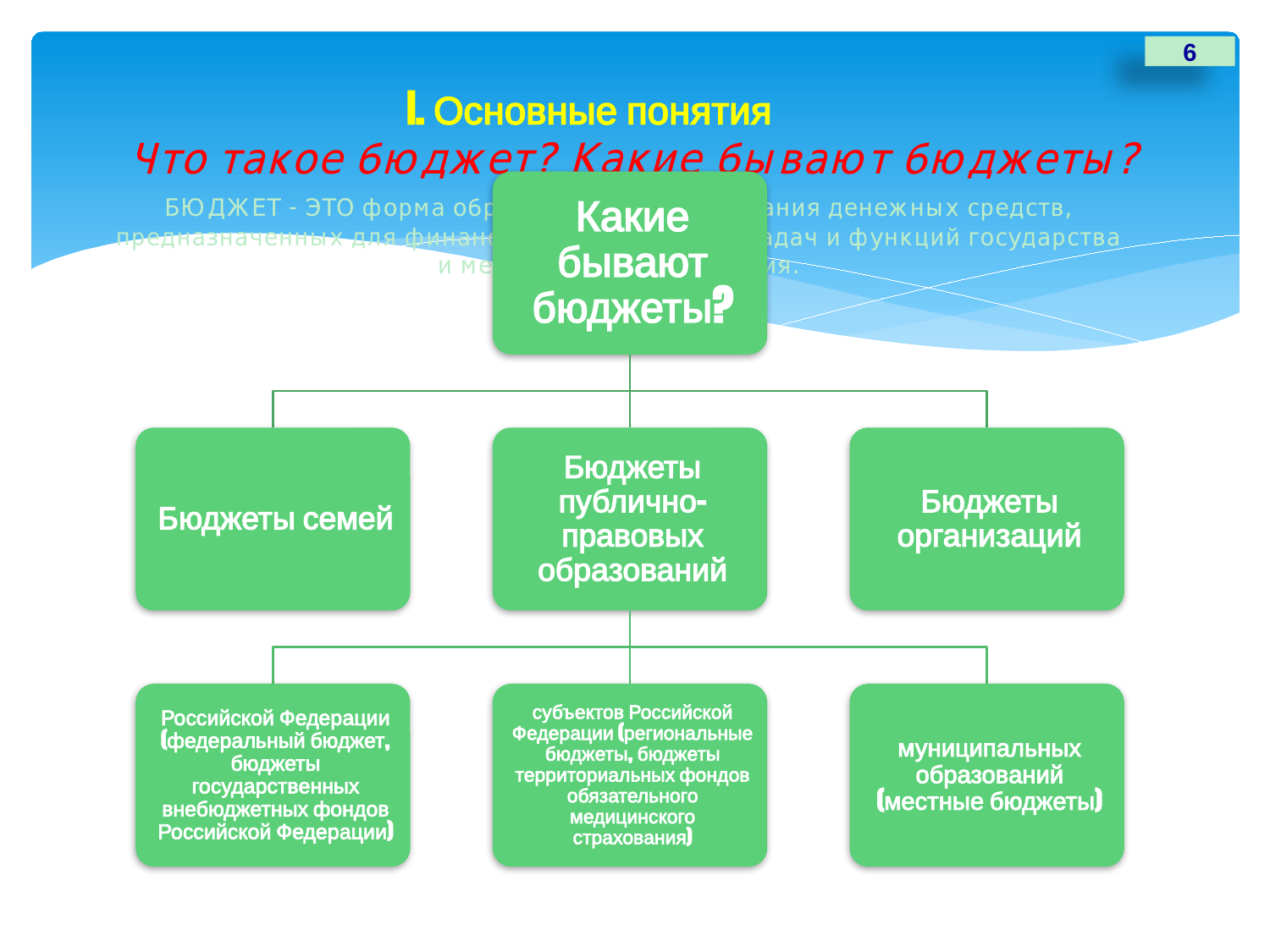

6
# I. Основные понятия Что такое бюджет? Какие бывают бюджеты?
Какие бывают бюджеты?
Бюджеты семей
Бюджеты публично-правовых образований
Российской Федерации (федеральный бюджет, бюджеты государственных внебюджетных фондов Российской Федерации)
субъектов Российской Федерации (региональные бюджеты, бюджеты территориальных фондов обязательного медицинского страхования)
муниципальных образований (местные бюджеты)
Бюджеты организаций
БЮДЖЕТ - ЭТО форма образования и расходования денежных средств, предназначенных для финансового обеспечения задач и функций государства и местного самоуправления.